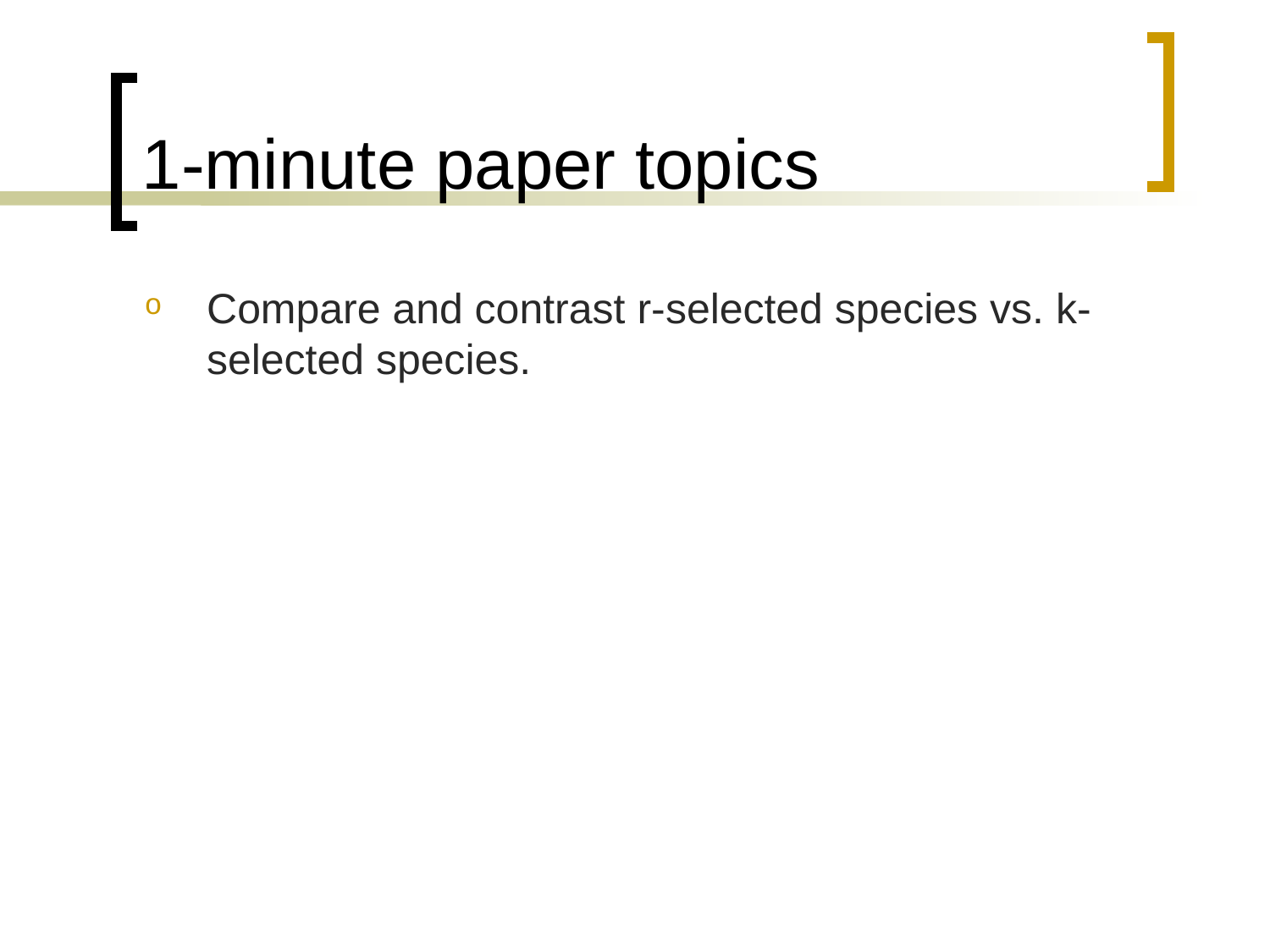

# 1-minute paper topics
Compare and contrast r-selected species vs. k-selected species.